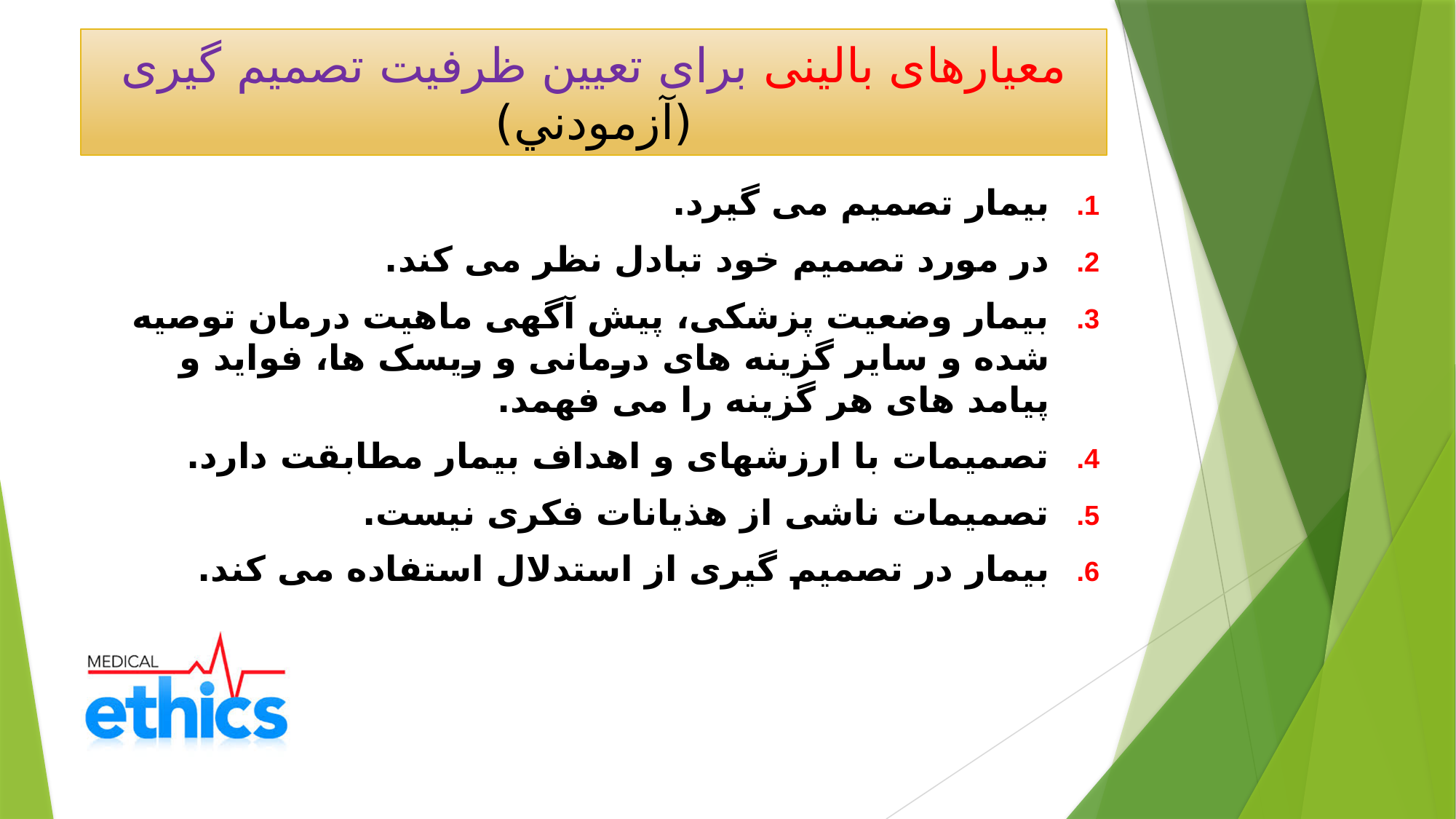

# معیارهای بالینی برای تعیین ظرفیت تصمیم گیری (آزمودني)
بیمار تصمیم می گیرد.
در مورد تصمیم خود تبادل نظر می کند.
بیمار وضعیت پزشکی، پیش آگهی ماهیت درمان توصیه شده و سایر گزینه های درمانی و ریسک ها، فواید و پیامد های هر گزینه را می فهمد.
تصمیمات با ارزشهای و اهداف بیمار مطابقت دارد.
تصمیمات ناشی از هذیانات فکری نیست.
بیمار در تصمیم گیری از استدلال استفاده می کند.